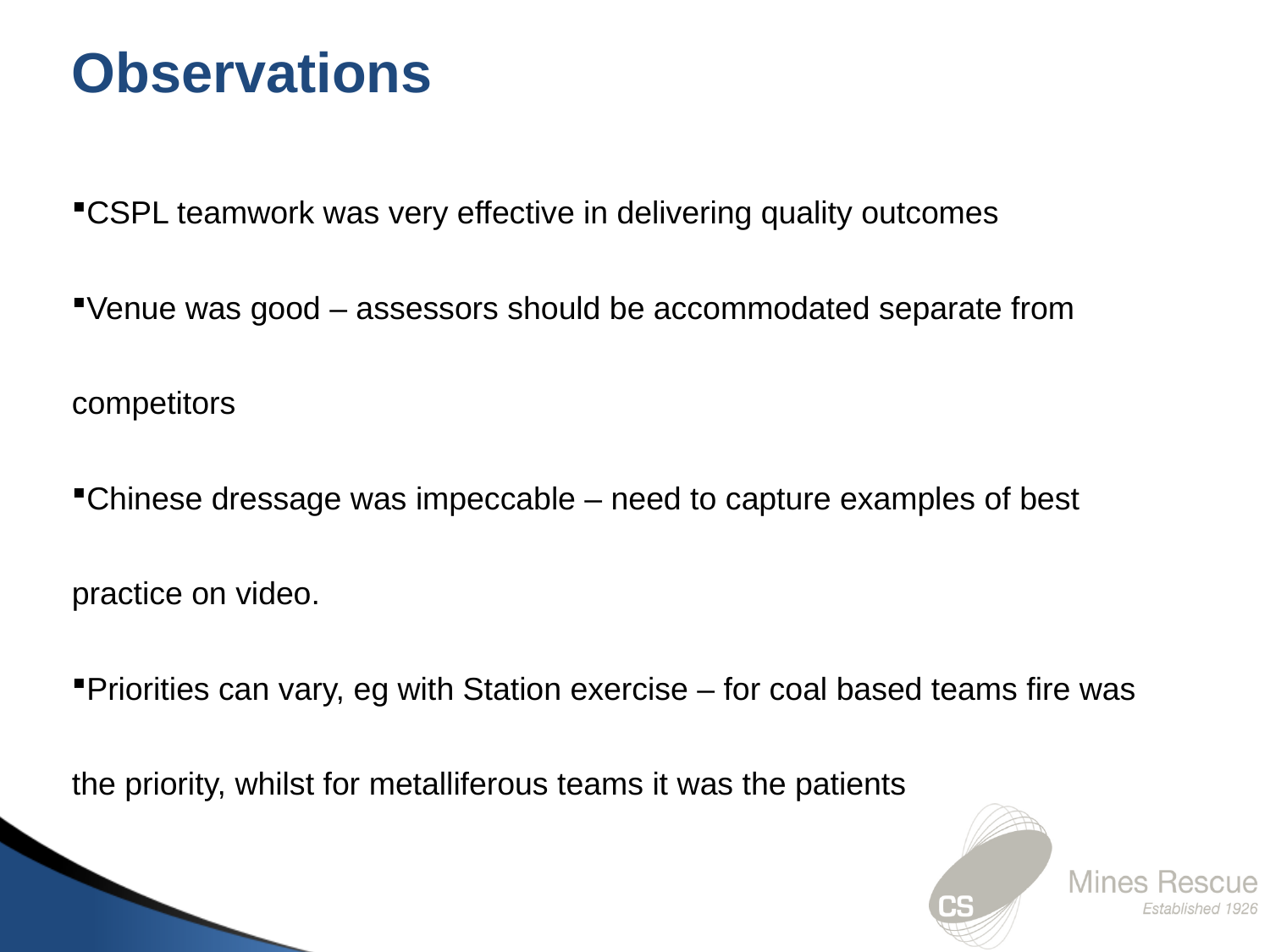

Observations
CSPL teamwork was very effective in delivering quality outcomes
Venue was good – assessors should be accommodated separate from competitors
Chinese dressage was impeccable – need to capture examples of best practice on video.
Priorities can vary, eg with Station exercise – for coal based teams fire was the priority, whilst for metalliferous teams it was the patients